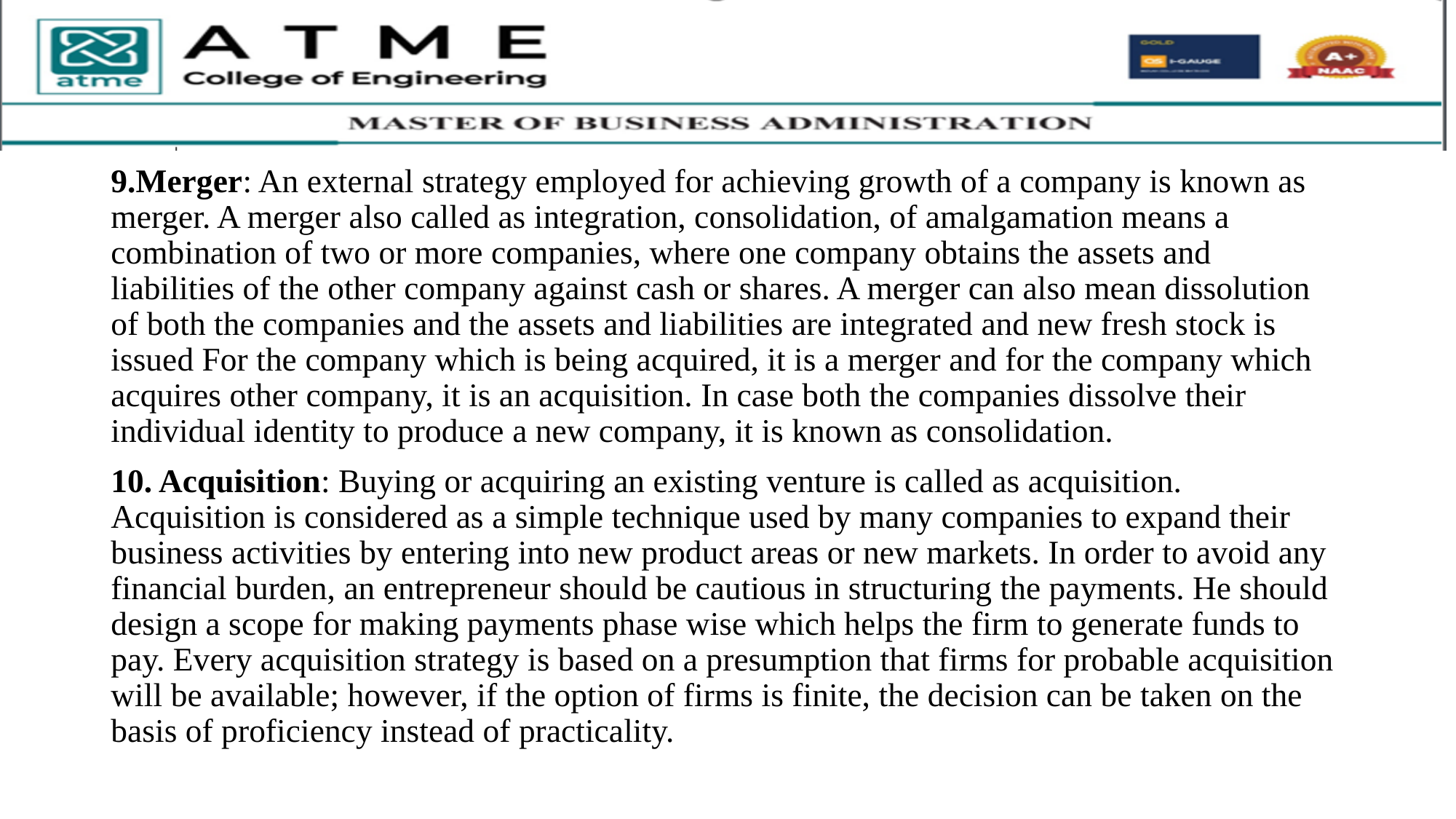

9.Merger: An external strategy employed for achieving growth of a company is known as merger. A merger also called as integration, consolidation, of amalgamation means a combination of two or more companies, where one company obtains the assets and liabilities of the other company against cash or shares. A merger can also mean dissolution of both the companies and the assets and liabilities are integrated and new fresh stock is issued For the company which is being acquired, it is a merger and for the company which acquires other company, it is an acquisition. In case both the companies dissolve their individual identity to produce a new company, it is known as consolidation.
10. Acquisition: Buying or acquiring an existing venture is called as acquisition. Acquisition is considered as a simple technique used by many companies to expand their business activities by entering into new product areas or new markets. In order to avoid any financial burden, an entrepreneur should be cautious in structuring the payments. He should design a scope for making payments phase wise which helps the firm to generate funds to pay. Every acquisition strategy is based on a presumption that firms for probable acquisition will be available; however, if the option of firms is finite, the decision can be taken on the basis of proficiency instead of practicality.